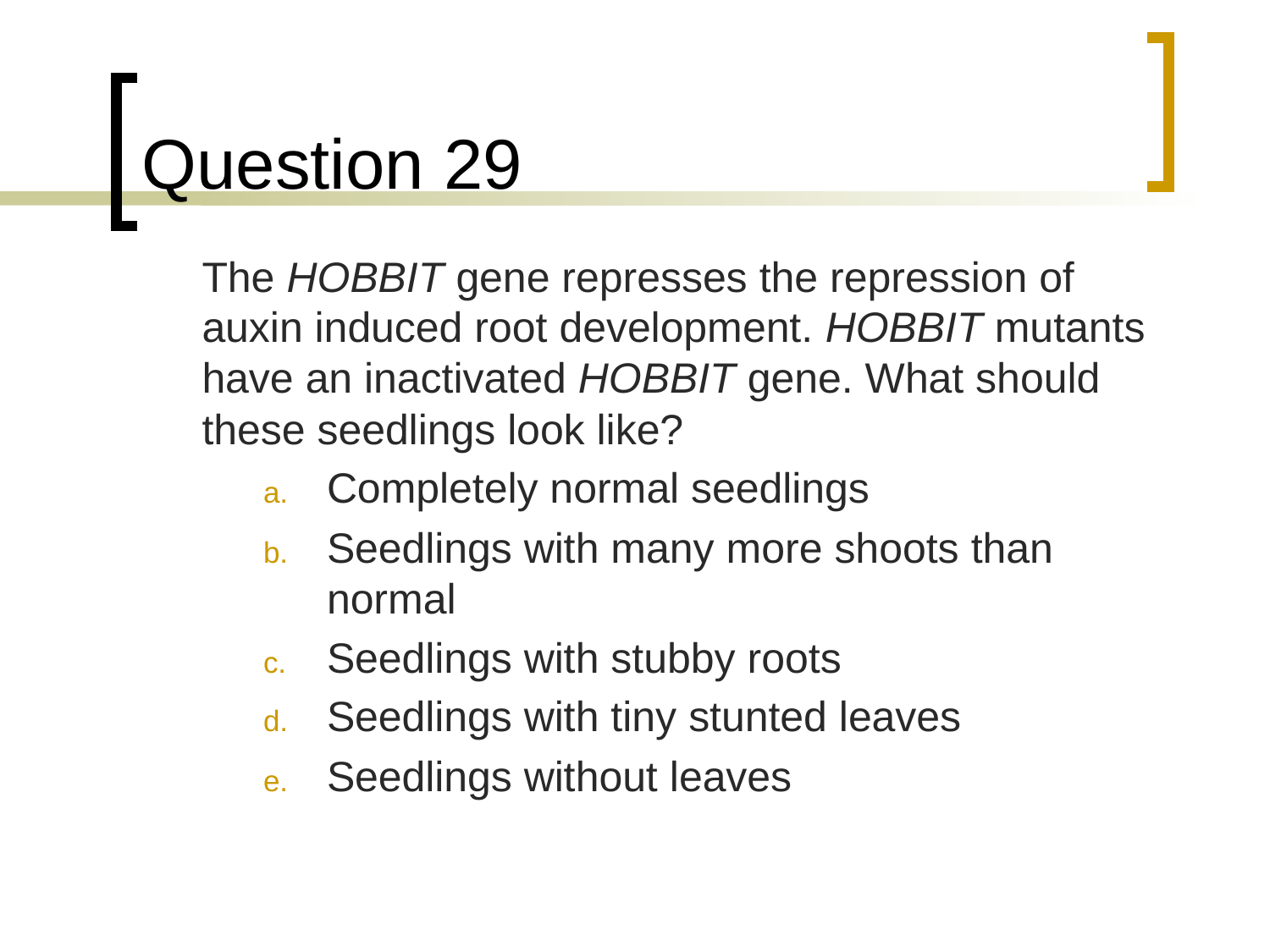

# Question 29
	The HOBBIT gene represses the repression of auxin induced root development. HOBBIT mutants have an inactivated HOBBIT gene. What should these seedlings look like?
Completely normal seedlings
Seedlings with many more shoots than normal
Seedlings with stubby roots
Seedlings with tiny stunted leaves
Seedlings without leaves